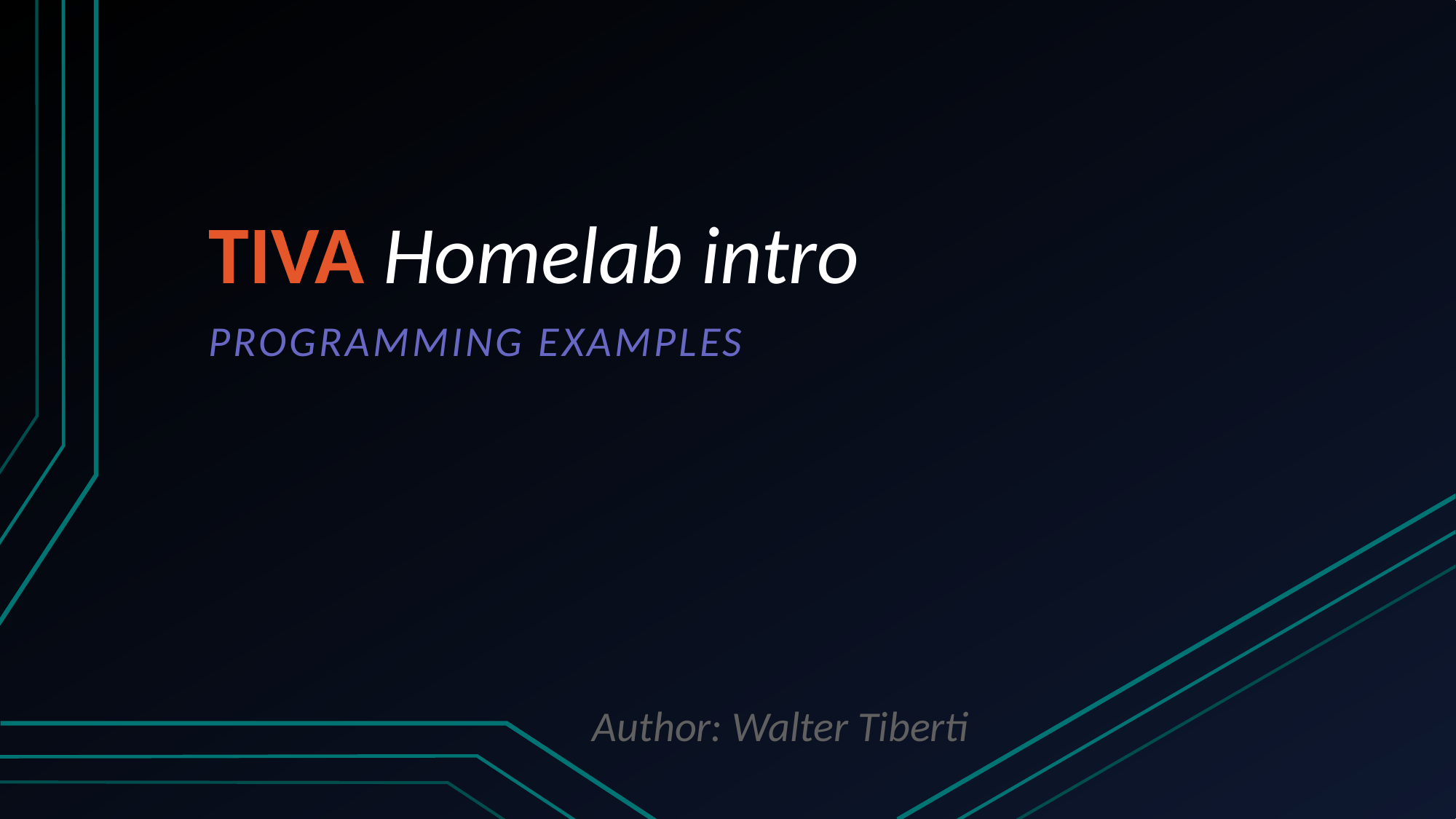

# TIVA Homelab intro
Programming examples
Author: Walter Tiberti